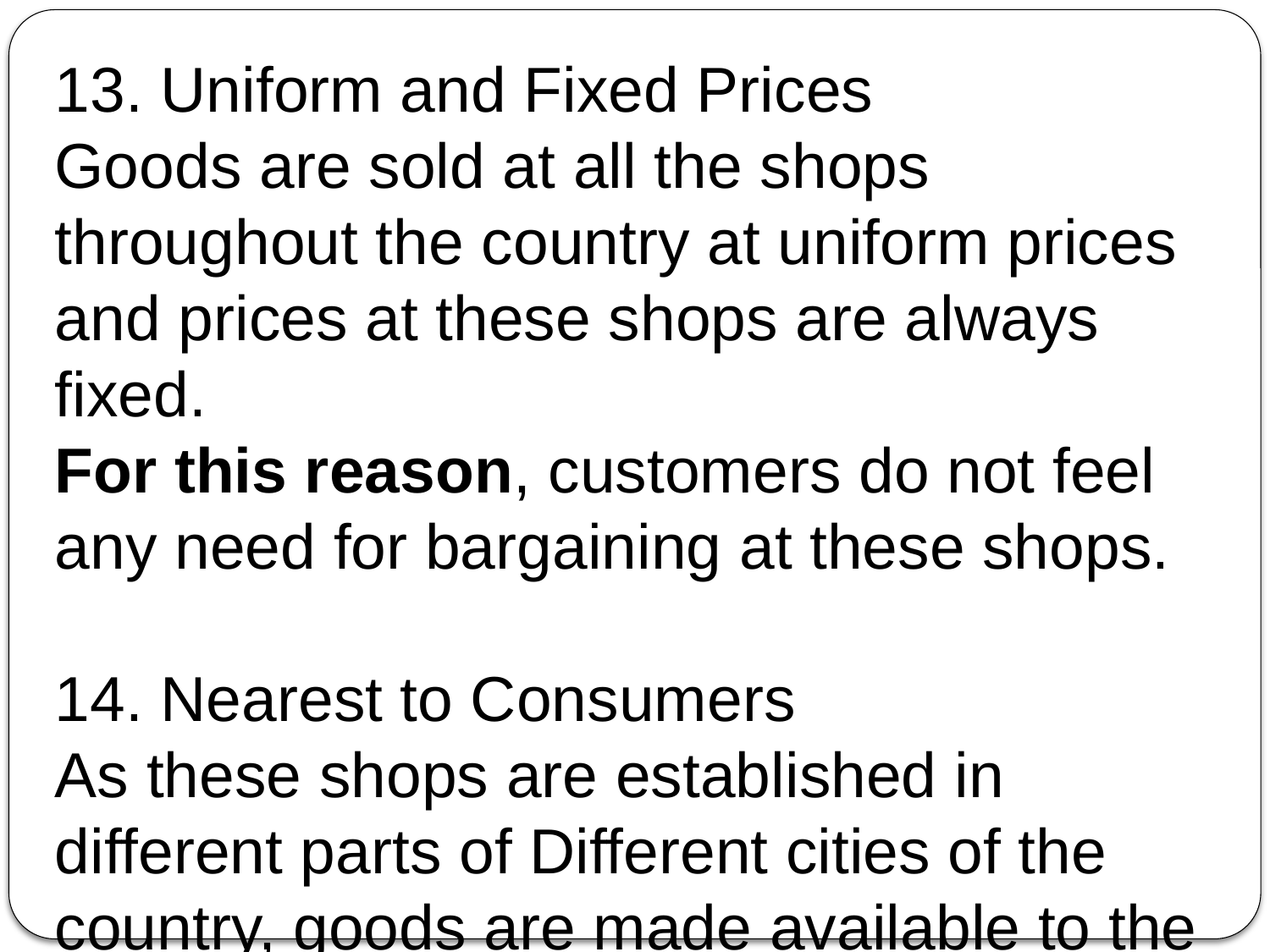

13. Uniform and Fixed Prices
Goods are sold at all the shops throughout the country at uniform prices and prices at these shops are always fixed.
For this reason, customers do not feel any need for bargaining at these shops.

14. Nearest to Consumers
As these shops are established in different parts of Different cities of the country, goods are made available to the consumers nearest to their home.